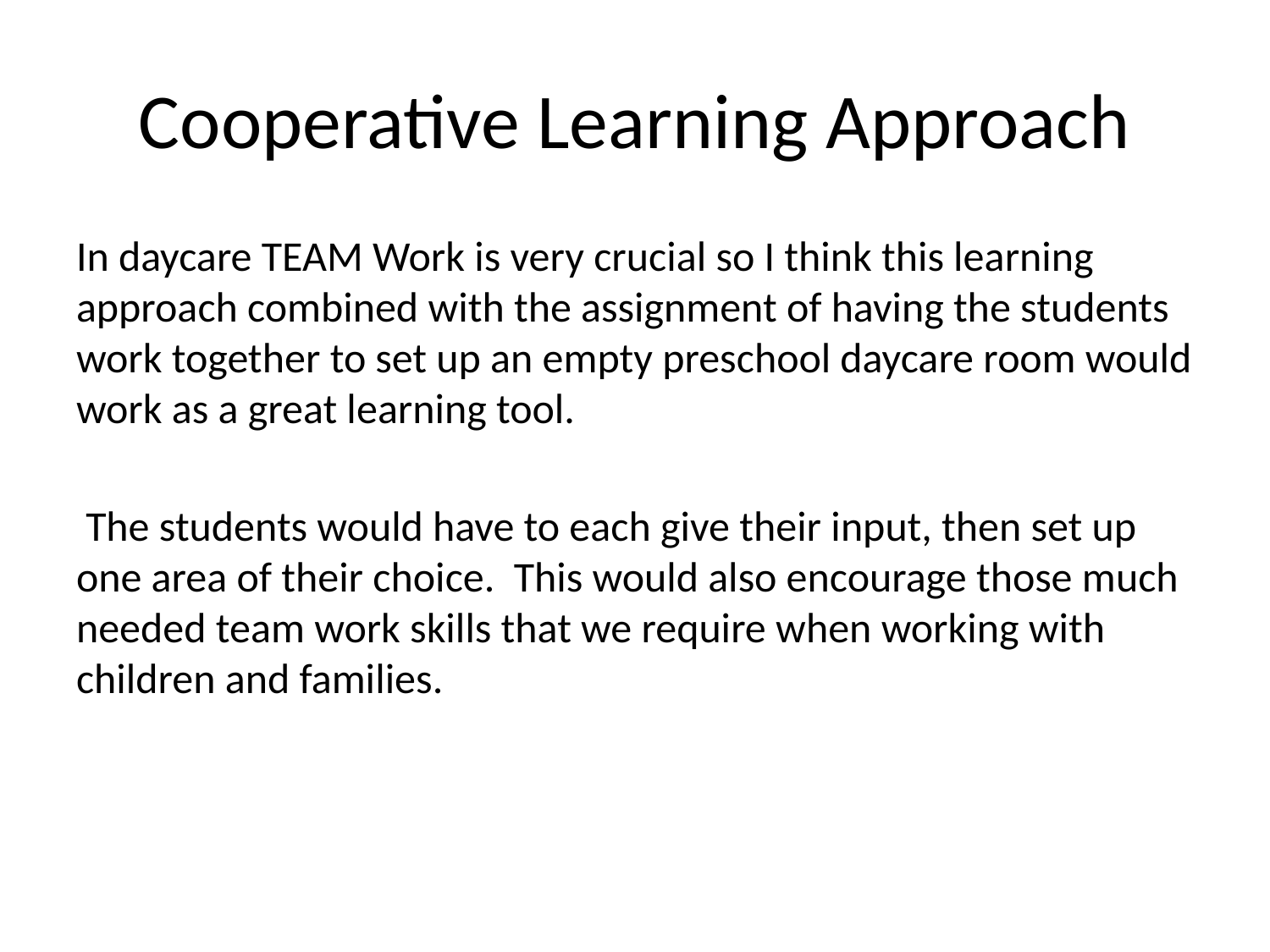

# Cooperative Learning Approach
In daycare TEAM Work is very crucial so I think this learning approach combined with the assignment of having the students work together to set up an empty preschool daycare room would work as a great learning tool.

 The students would have to each give their input, then set up one area of their choice.  This would also encourage those much needed team work skills that we require when working with children and families.